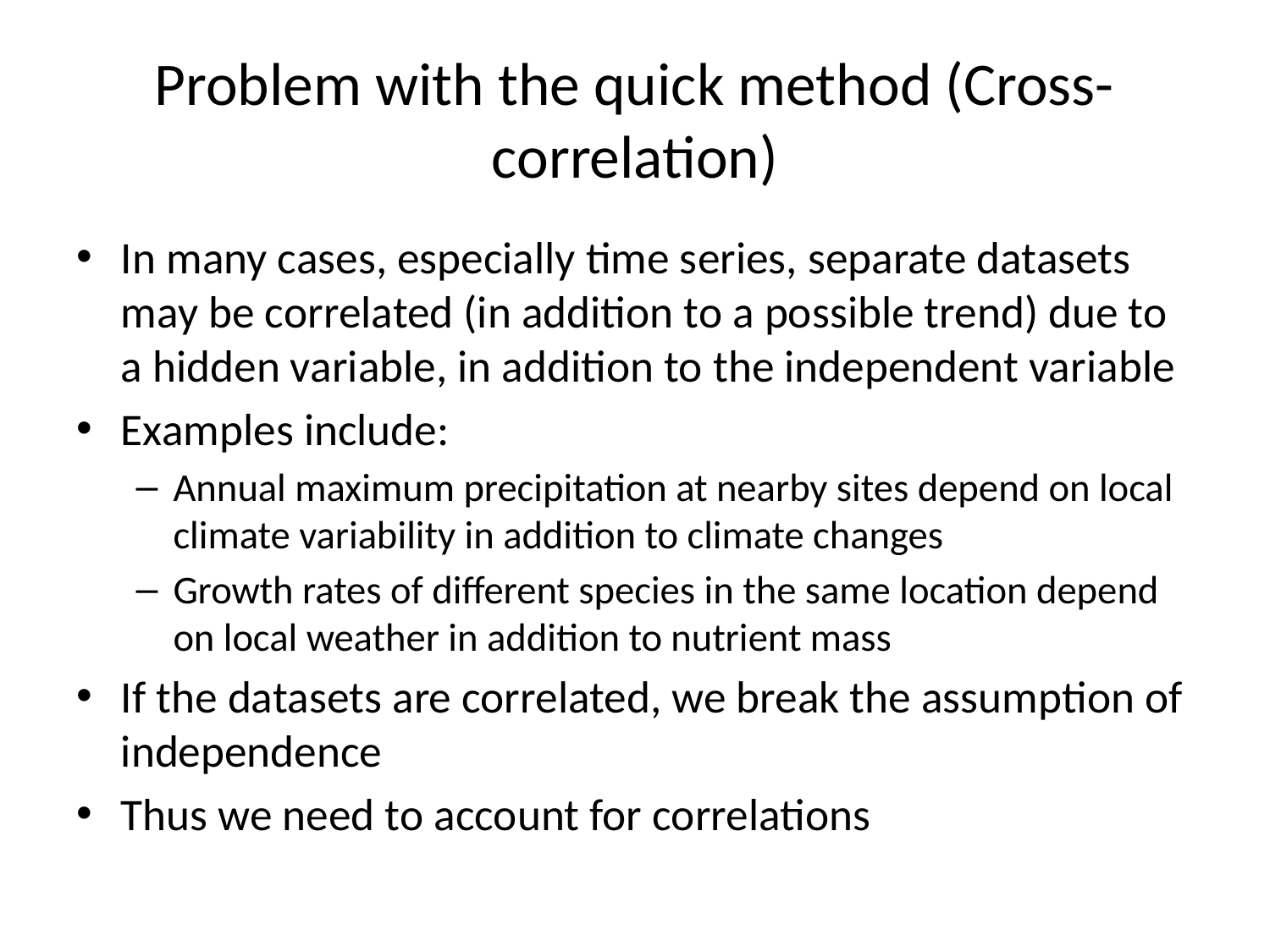

# Problem with the quick method (Cross-correlation)
In many cases, especially time series, separate datasets may be correlated (in addition to a possible trend) due to a hidden variable, in addition to the independent variable
Examples include:
Annual maximum precipitation at nearby sites depend on local climate variability in addition to climate changes
Growth rates of different species in the same location depend on local weather in addition to nutrient mass
If the datasets are correlated, we break the assumption of independence
Thus we need to account for correlations